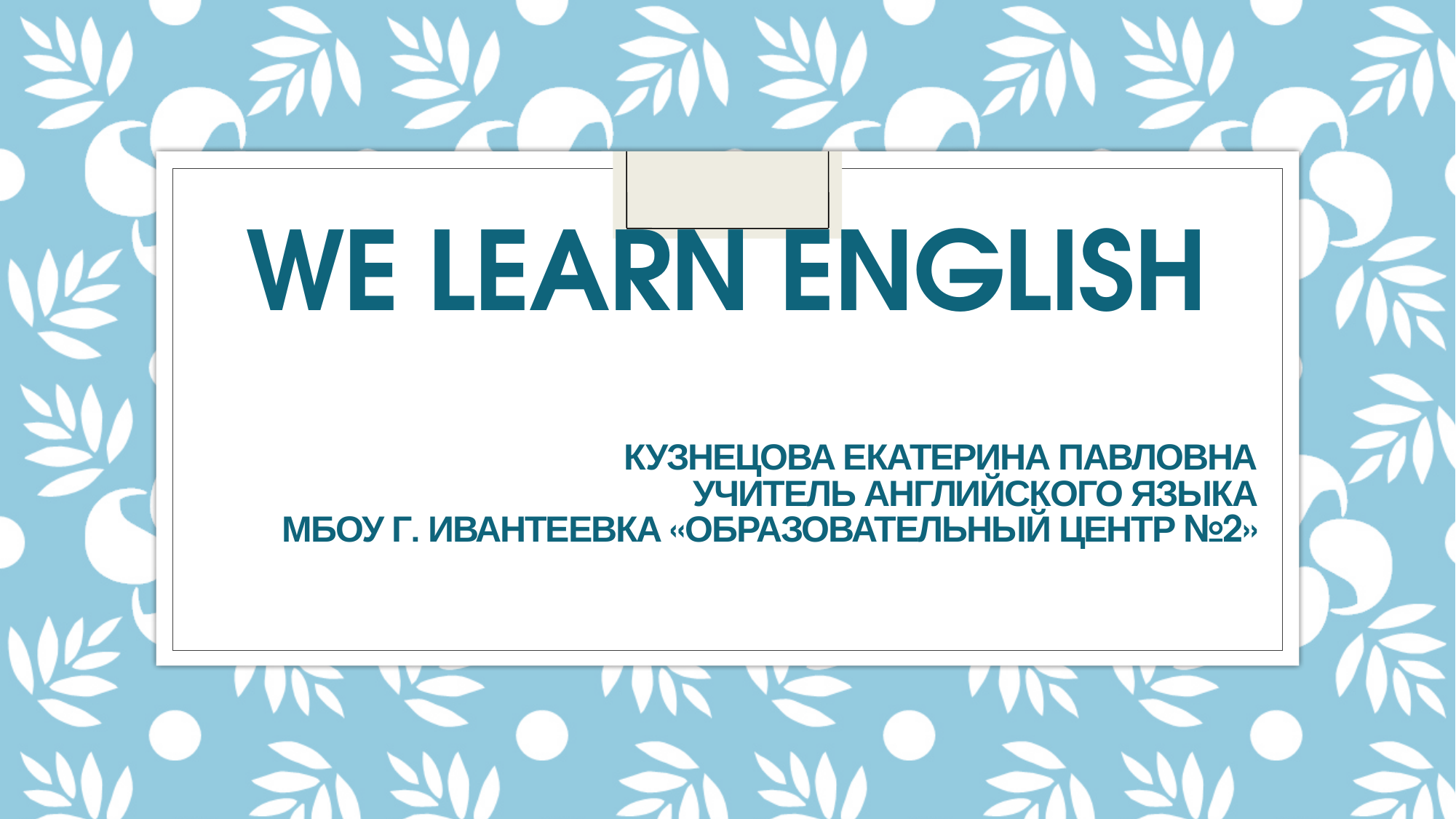

We learn english

Кузнецова Екатерина Павловна
Учитель английского языка
Мбоу г. ивантеевка «образовательный центр №2»